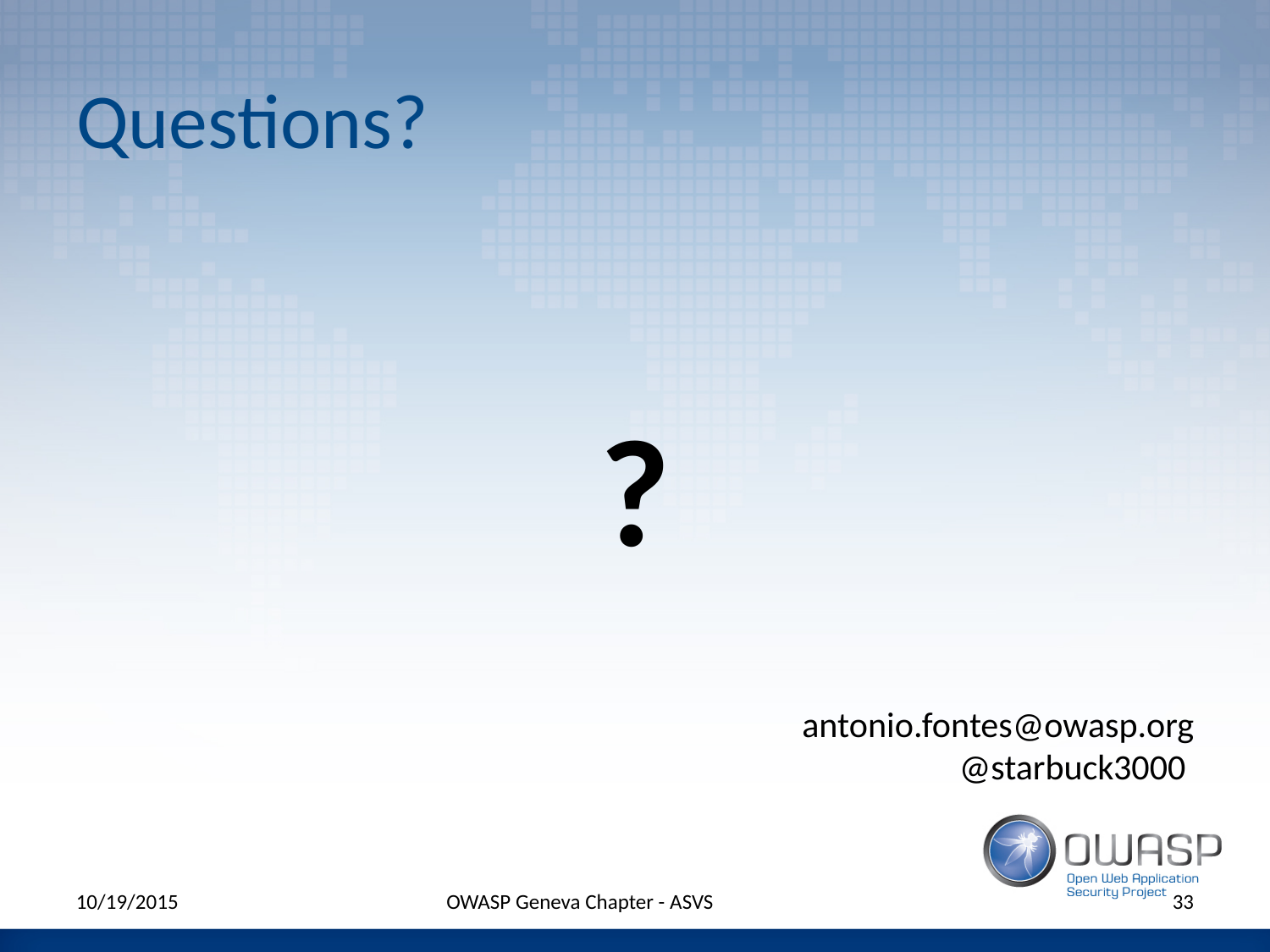

# Questions?

?

antonio.fontes@owasp.org
@starbuck3000
10/19/2015
OWASP Geneva Chapter - ASVS
33